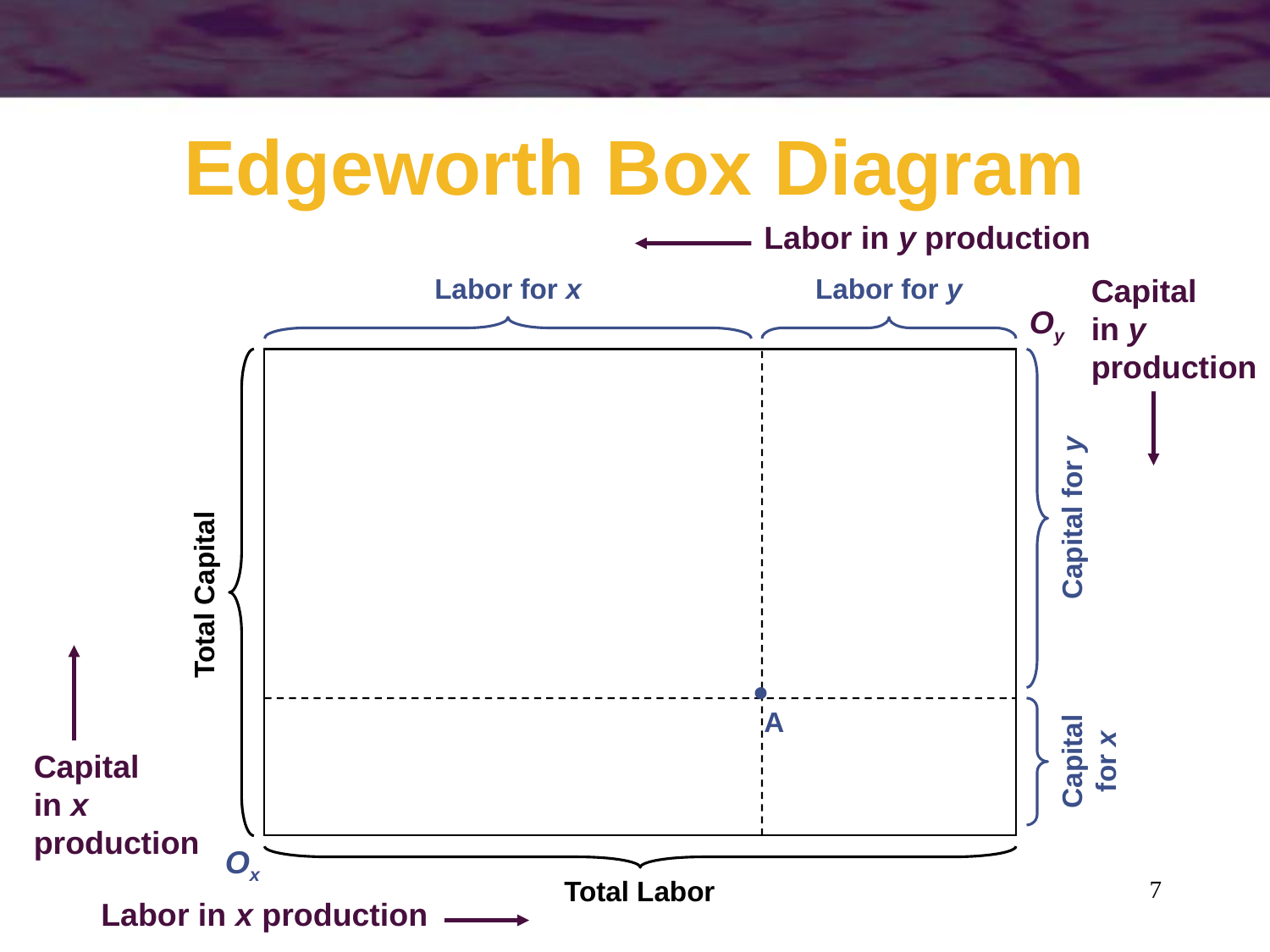

# Edgeworth Box Diagram
Labor in y production

Labor in x production

Capital
in y
production

Capital
in x
production

Labor for x
Labor for y

Capital for y

Capital for x
Oy

Total Capital

•

A
Ox

Total Labor
7